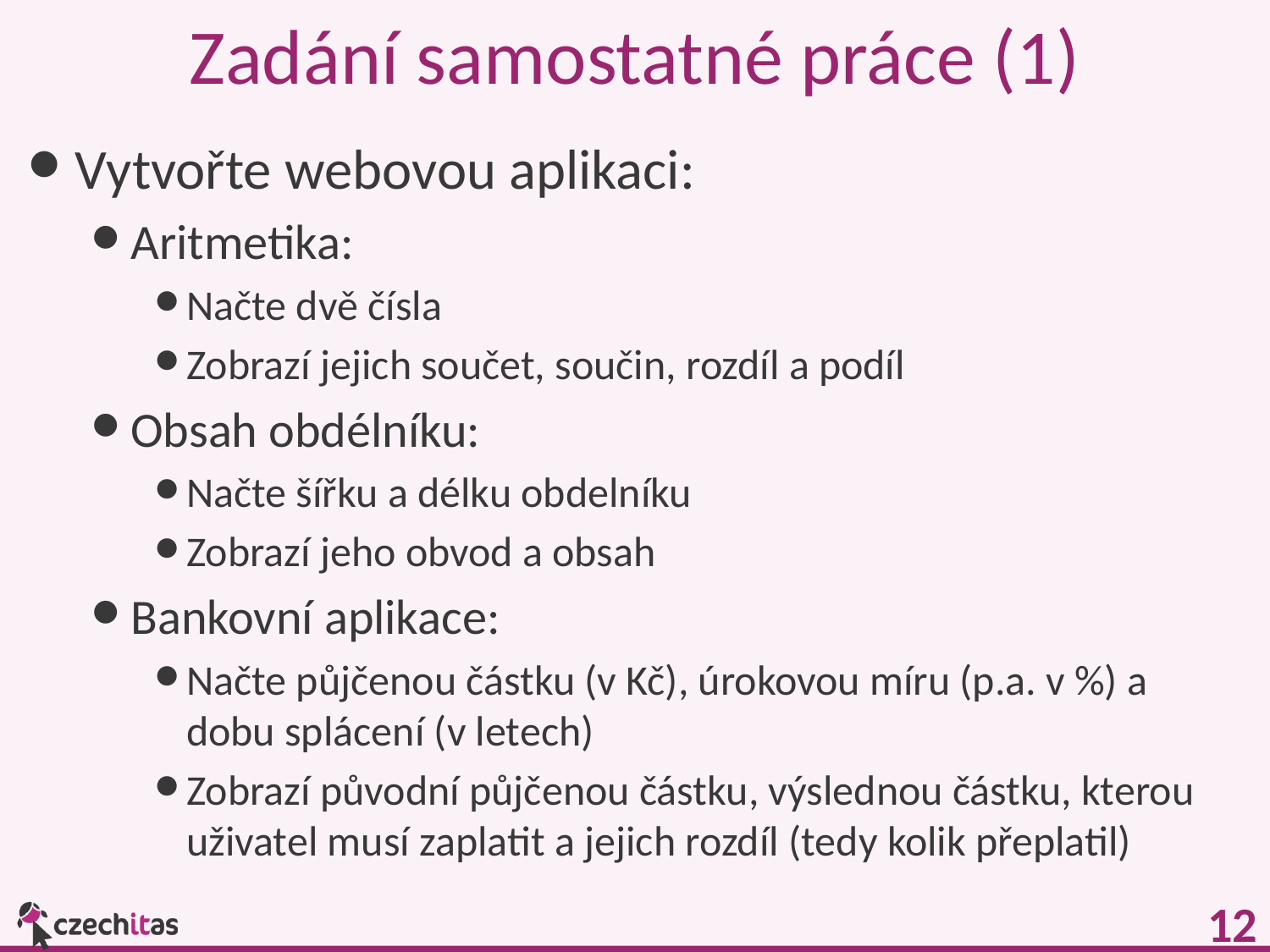

# Zadání samostatné práce (1)
Vytvořte webovou aplikaci:
Aritmetika:
Načte dvě čísla
Zobrazí jejich součet, součin, rozdíl a podíl
Obsah obdélníku:
Načte šířku a délku obdelníku
Zobrazí jeho obvod a obsah
Bankovní aplikace:
Načte půjčenou částku (v Kč), úrokovou míru (p.a. v %) a dobu splácení (v letech)
Zobrazí původní půjčenou částku, výslednou částku, kterou uživatel musí zaplatit a jejich rozdíl (tedy kolik přeplatil)
12